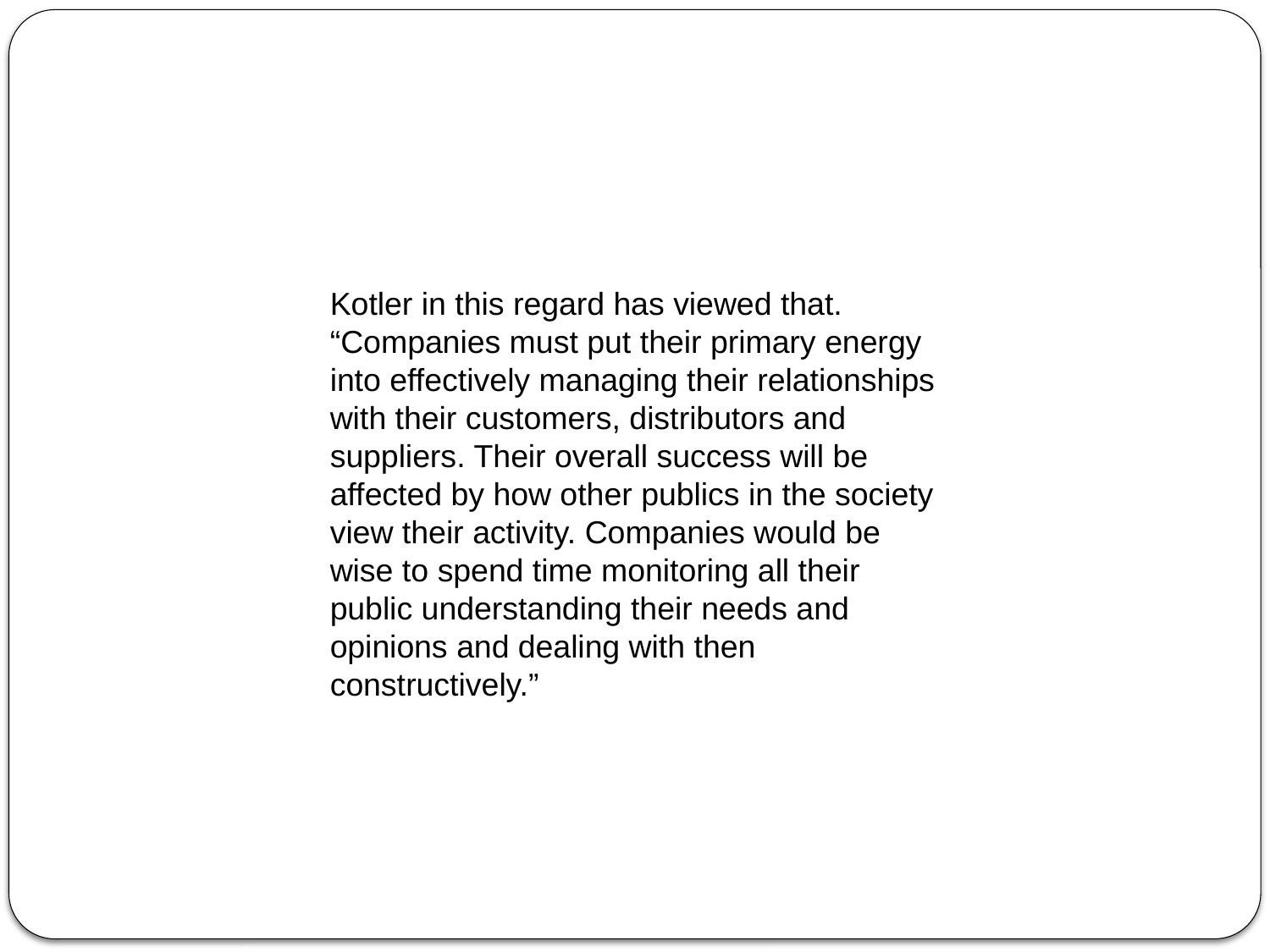

Kotler in this regard has viewed that.
“Companies must put their primary energy into effectively managing their relationships with their customers, distributors and suppliers. Their overall success will be affected by how other publics in the society view their activity. Companies would be wise to spend time monitoring all their public understanding their needs and opinions and dealing with then constructively.”